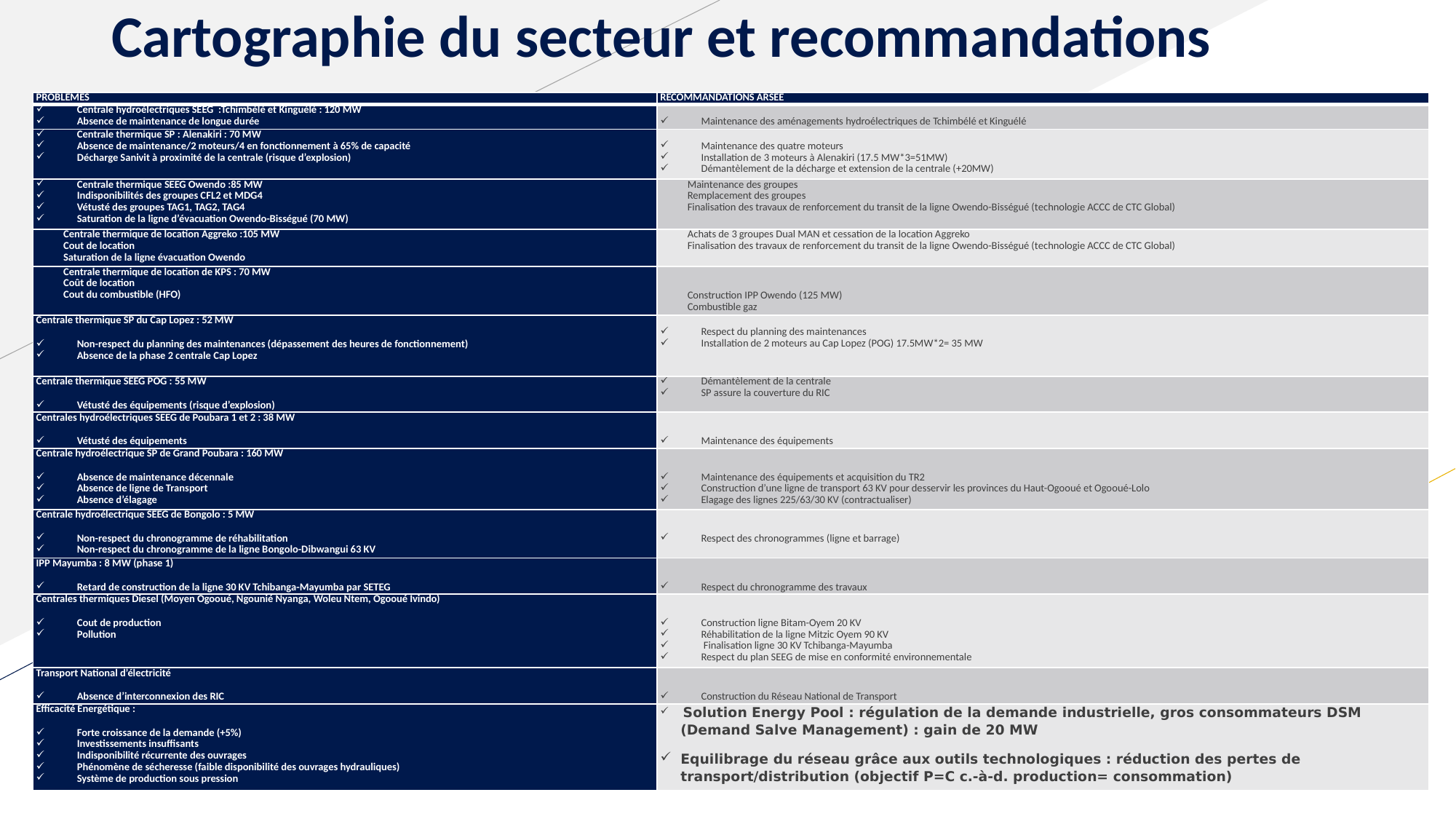

# Cartographie du secteur et recommandations
| PROBLEMES | RECOMMANDATIONS ARSEE |
| --- | --- |
| Centrale hydroélectriques SEEG  :Tchimbélé et Kinguélé : 120 MW Absence de maintenance de longue durée | Maintenance des aménagements hydroélectriques de Tchimbélé et Kinguélé |
| Centrale thermique SP : Alenakiri : 70 MW Absence de maintenance/2 moteurs/4 en fonctionnement à 65% de capacité Décharge Sanivit à proximité de la centrale (risque d’explosion) | Maintenance des quatre moteurs Installation de 3 moteurs à Alenakiri (17.5 MW\*3=51MW) Démantèlement de la décharge et extension de la centrale (+20MW) |
| Centrale thermique SEEG Owendo :85 MW Indisponibilités des groupes CFL2 et MDG4 Vétusté des groupes TAG1, TAG2, TAG4 Saturation de la ligne d’évacuation Owendo-Bisségué (70 MW) | Maintenance des groupes Remplacement des groupes Finalisation des travaux de renforcement du transit de la ligne Owendo-Bisségué (technologie ACCC de CTC Global) |
| Centrale thermique de location Aggreko :105 MW Cout de location Saturation de la ligne évacuation Owendo | Achats de 3 groupes Dual MAN et cessation de la location Aggreko Finalisation des travaux de renforcement du transit de la ligne Owendo-Bisségué (technologie ACCC de CTC Global) |
| Centrale thermique de location de KPS : 70 MW Coût de location Cout du combustible (HFO) | Construction IPP Owendo (125 MW) Combustible gaz |
| Centrale thermique SP du Cap Lopez : 52 MW Non-respect du planning des maintenances (dépassement des heures de fonctionnement) Absence de la phase 2 centrale Cap Lopez | Respect du planning des maintenances Installation de 2 moteurs au Cap Lopez (POG) 17.5MW\*2= 35 MW |
| Centrale thermique SEEG POG : 55 MW Vétusté des équipements (risque d’explosion) | Démantèlement de la centrale SP assure la couverture du RIC |
| Centrales hydroélectriques SEEG de Poubara 1 et 2 : 38 MW Vétusté des équipements | Maintenance des équipements |
| Centrale hydroélectrique SP de Grand Poubara : 160 MW Absence de maintenance décennale Absence de ligne de Transport Absence d’élagage | Maintenance des équipements et acquisition du TR2 Construction d’une ligne de transport 63 KV pour desservir les provinces du Haut-Ogooué et Ogooué-Lolo Elagage des lignes 225/63/30 KV (contractualiser) |
| Centrale hydroélectrique SEEG de Bongolo : 5 MW Non-respect du chronogramme de réhabilitation Non-respect du chronogramme de la ligne Bongolo-Dibwangui 63 KV | Respect des chronogrammes (ligne et barrage) |
| IPP Mayumba : 8 MW (phase 1) Retard de construction de la ligne 30 KV Tchibanga-Mayumba par SETEG | Respect du chronogramme des travaux |
| Centrales thermiques Diesel (Moyen Ogooué, Ngounié Nyanga, Woleu Ntem, Ogooué Ivindo) Cout de production Pollution | Construction ligne Bitam-Oyem 20 KV Réhabilitation de la ligne Mitzic Oyem 90 KV Finalisation ligne 30 KV Tchibanga-Mayumba Respect du plan SEEG de mise en conformité environnementale |
| Transport National d’électricité Absence d’interconnexion des RIC | Construction du Réseau National de Transport |
| Efficacité Energétique : Forte croissance de la demande (+5%) Investissements insuffisants Indisponibilité récurrente des ouvrages Phénomène de sécheresse (faible disponibilité des ouvrages hydrauliques) Système de production sous pression | Solution Energy Pool : régulation de la demande industrielle, gros consommateurs DSM (Demand Salve Management) : gain de 20 MW Equilibrage du réseau grâce aux outils technologiques : réduction des pertes de transport/distribution (objectif P=C c.-à-d. production= consommation) |